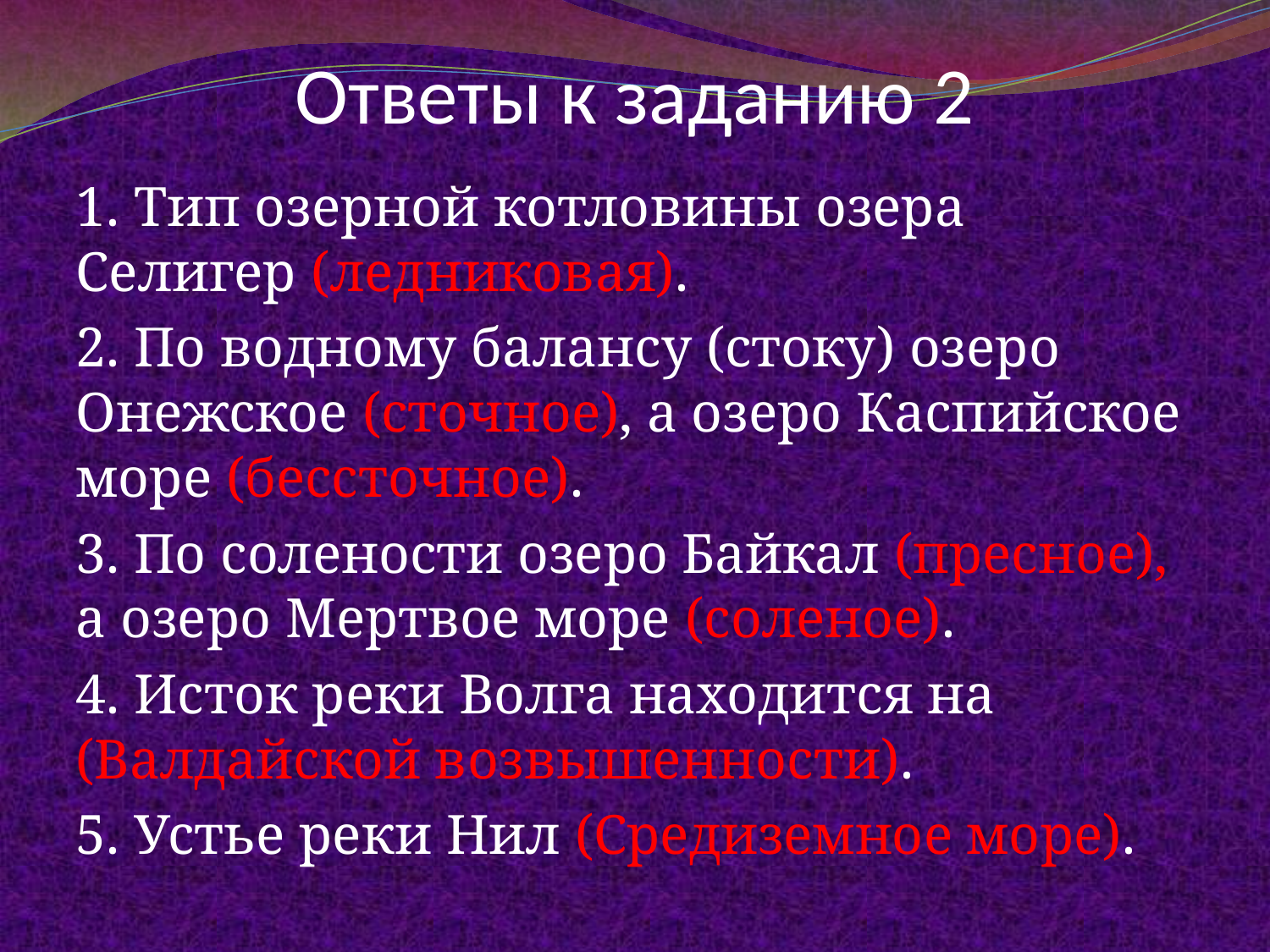

# Ответы к заданию 2
1. Тип озерной котловины озера Селигер (ледниковая).
2. По водному балансу (стоку) озеро Онежское (сточное), а озеро Каспийское море (бессточное).
3. По солености озеро Байкал (пресное), а озеро Мертвое море (соленое).
4. Исток реки Волга находится на (Валдайской возвышенности).
5. Устье реки Нил (Средиземное море).